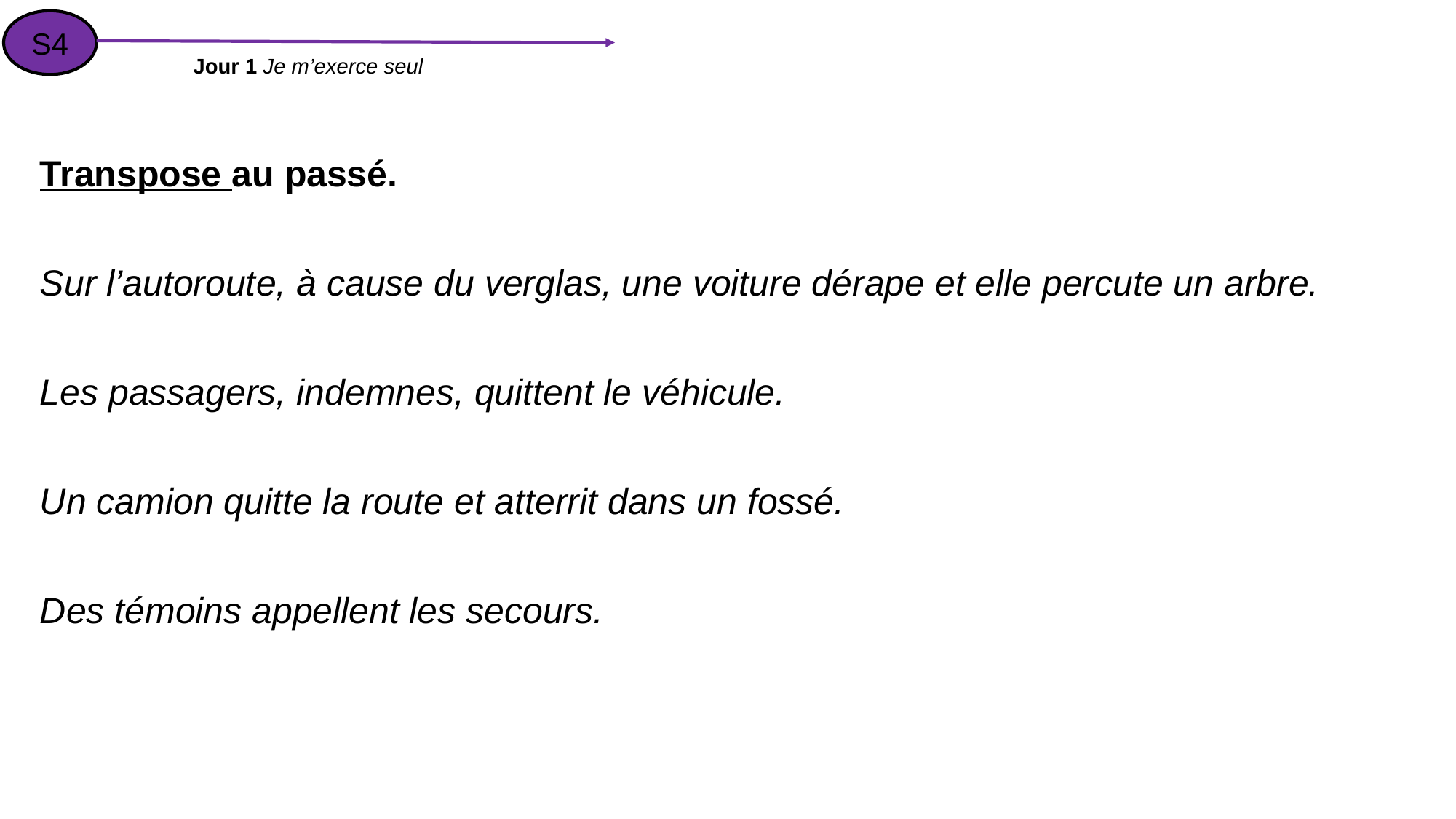

S4
Jour 1 Je m’exerce seul
Transpose au passé.
Sur l’autoroute, à cause du verglas, une voiture dérape et elle percute un arbre.
Les passagers, indemnes, quittent le véhicule.
Un camion quitte la route et atterrit dans un fossé.
Des témoins appellent les secours.